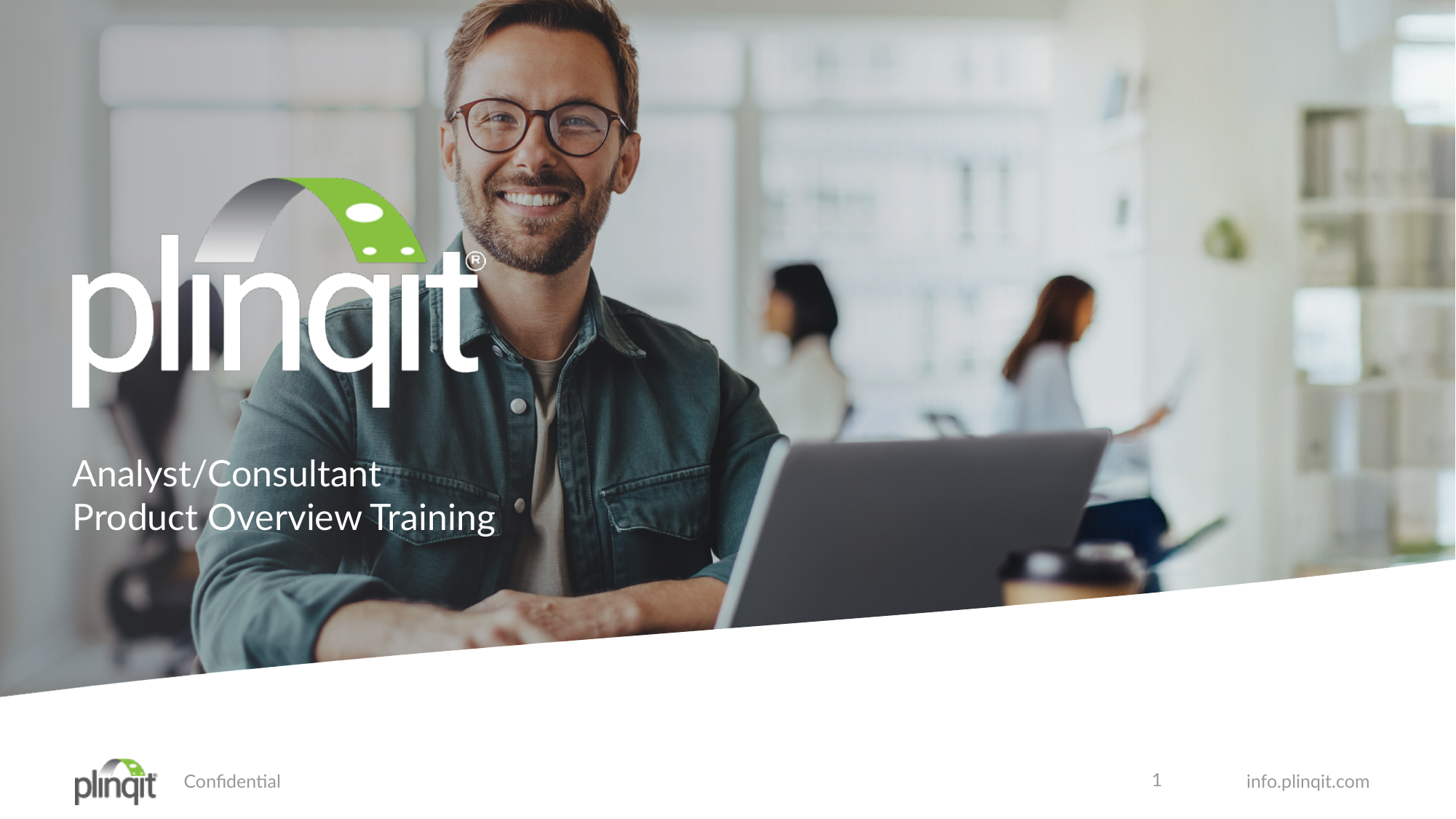

Analyst/Consultant Product Overview Training
1
Confidential
info.plinqit.com